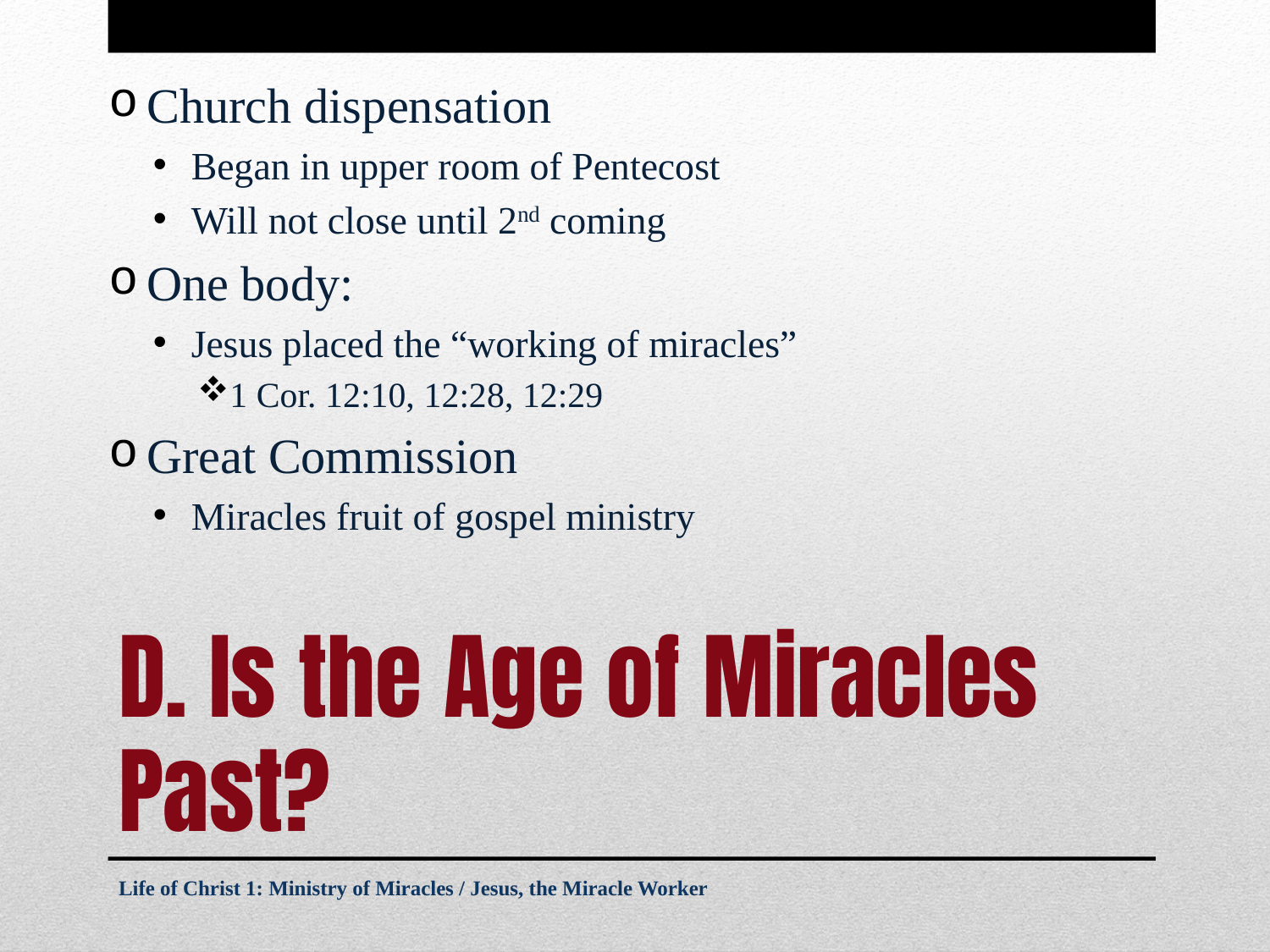

Church dispensation
Began in upper room of Pentecost
Will not close until 2nd coming
One body:
Jesus placed the “working of miracles”
1 Cor. 12:10, 12:28, 12:29
Great Commission
Miracles fruit of gospel ministry

# D. Is the Age of Miracles Past?
Life of Christ 1: Ministry of Miracles / Jesus, the Miracle Worker